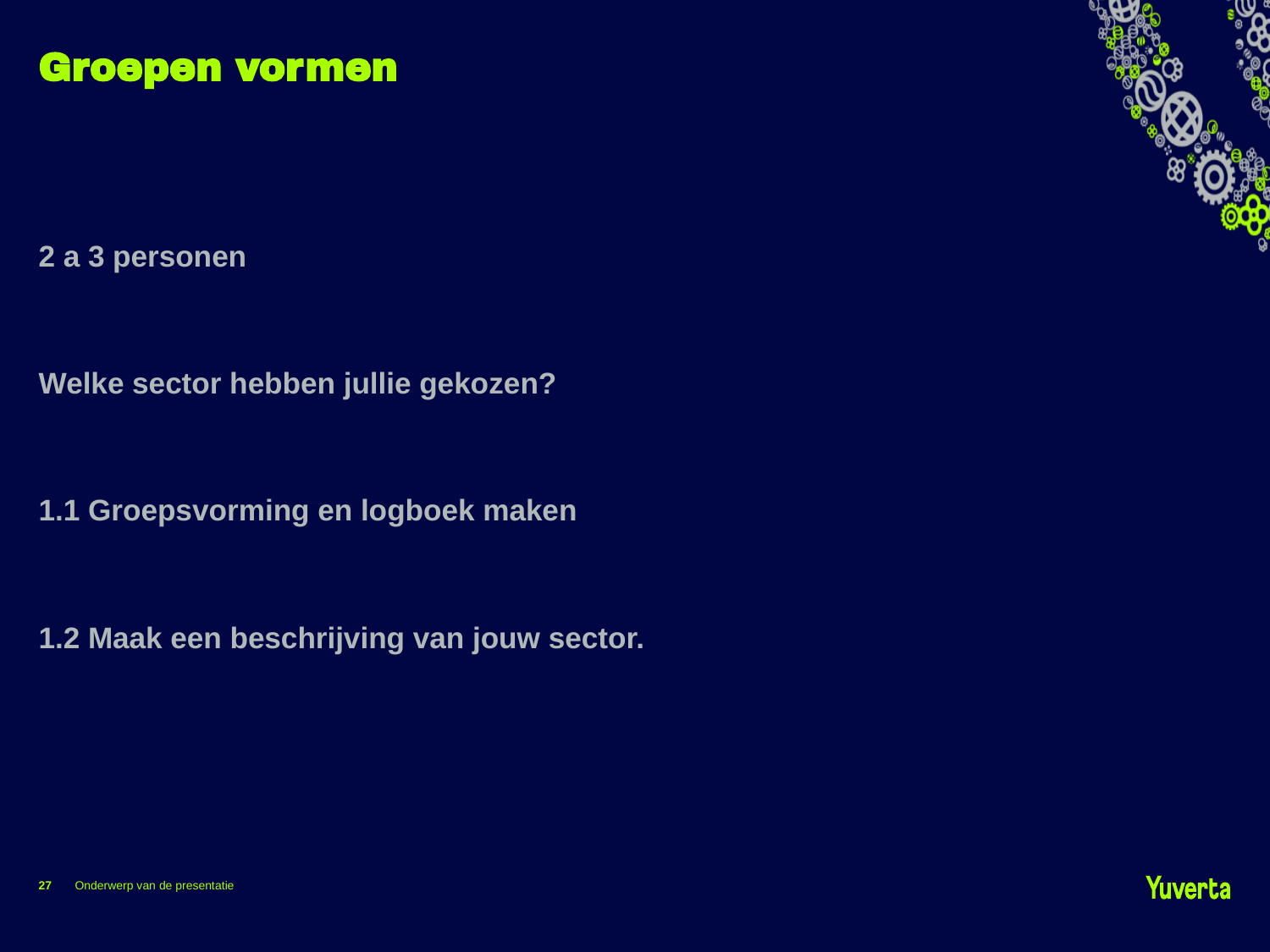

# Groepen vormen
2 a 3 personen

Welke sector hebben jullie gekozen?

1.1 Groepsvorming en logboek maken

1.2 Maak een beschrijving van jouw sector.
27
Onderwerp van de presentatie
6-2-2025